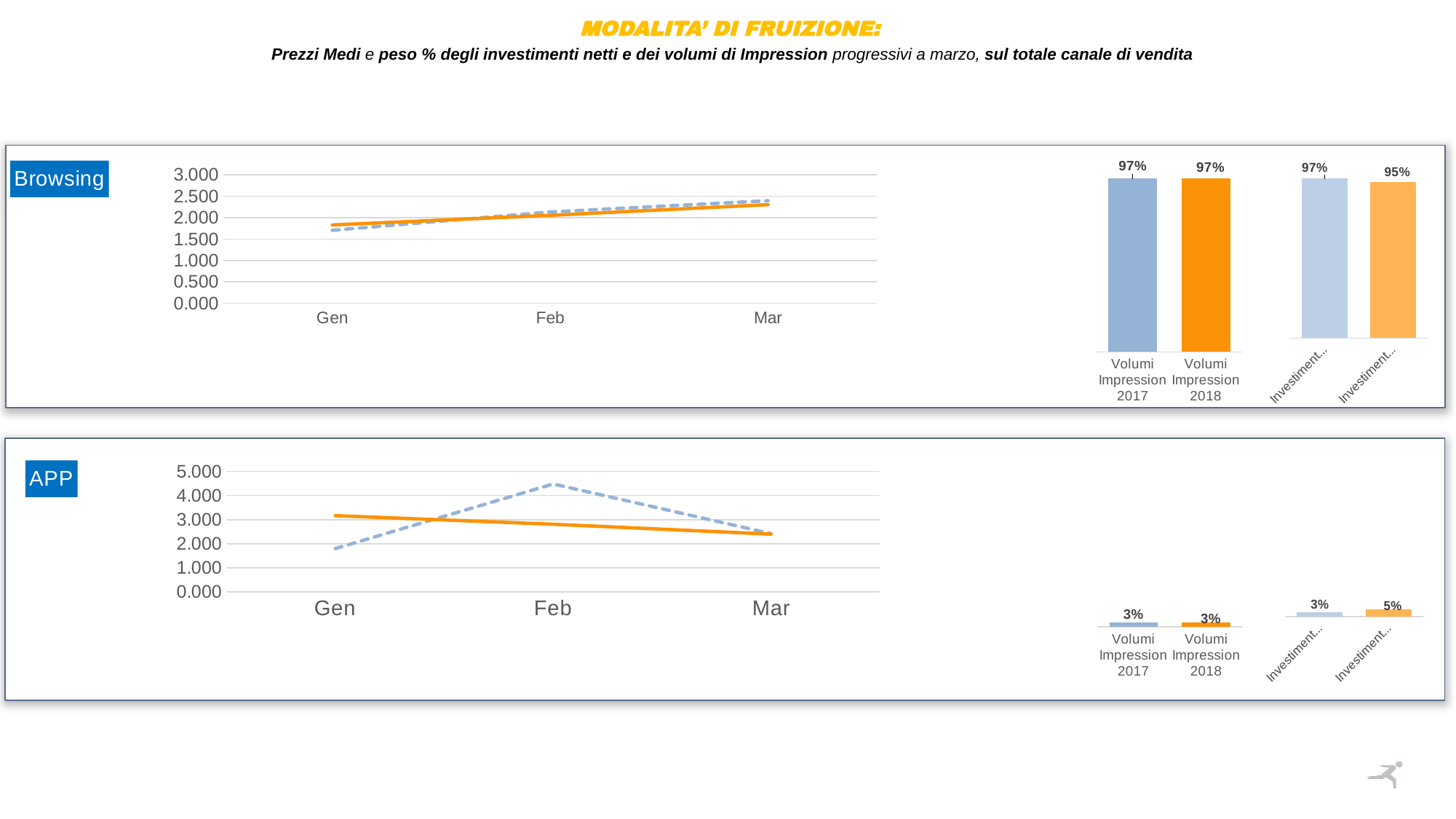

MODALITA’ DI FRUIZIONE:
 Prezzi Medi e peso % degli investimenti netti e dei volumi di Impression progressivi a marzo, sul totale canale di vendita

### Chart: Browsing

| Category | 2017 | 2018 |
|---|---|---|
| Gen | 1.7058255916095384 | 1.8314956854066822 |
| Feb | 2.1340357720164658 | 2.05632705865137 |
| Mar | 2.3958109736946858 | 2.3049170745716268 |

### Chart

| Category | Browsing |
|---|---|
| Volumi Impression 2017 | 0.9741442370889754 |
| Volumi Impression 2018 | 0.9731109475488442 |

### Chart

| Category | Browsing |
|---|---|
| Investimenti netti 2017 | 0.9727621754738391 |
| Investimenti netti 2018 | 0.9544229311335798 |

### Chart

| Category | App |
|---|---|
| Investimenti netti 2017 | 0.027237824526160952 |
| Investimenti netti 2018 | 0.04557706886642037 |

### Chart

| Category | App |
|---|---|
| Volumi Impression 2017 | 0.02585576291102462 |
| Volumi Impression 2018 | 0.026889052451155752 |

### Chart: APP

| Category | 2017 | 2018 |
|---|---|---|
| Gen | 1.799559774689488 | 3.1651790781249907 |
| Feb | 4.478885879203569 | 2.809065141455966 |
| Mar | 2.418816110073866 | 2.3992722214978235 |